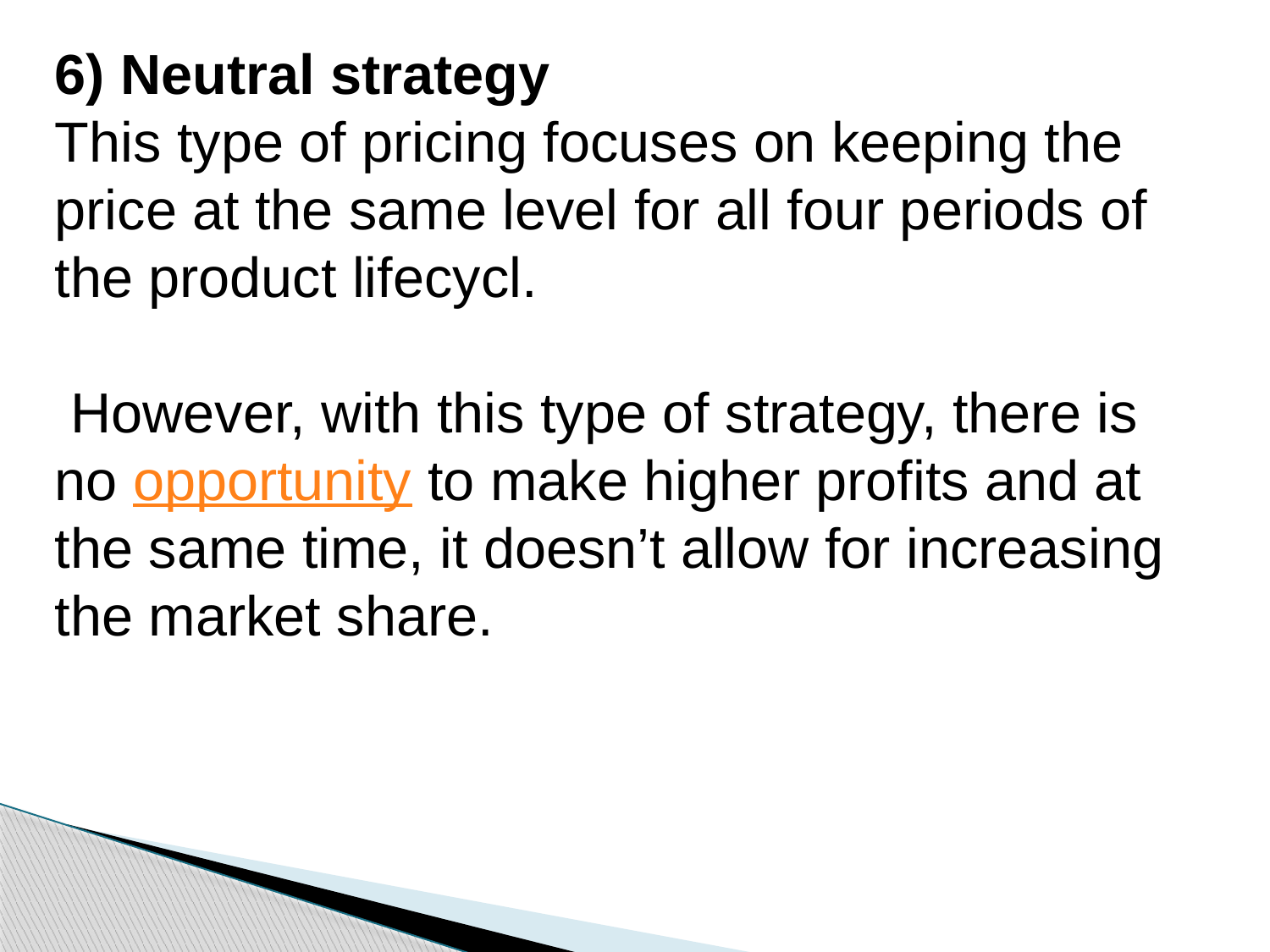

6) Neutral strategy
This type of pricing focuses on keeping the price at the same level for all four periods of the product lifecycl.

 However, with this type of strategy, there is no opportunity to make higher profits and at the same time, it doesn’t allow for increasing the market share.